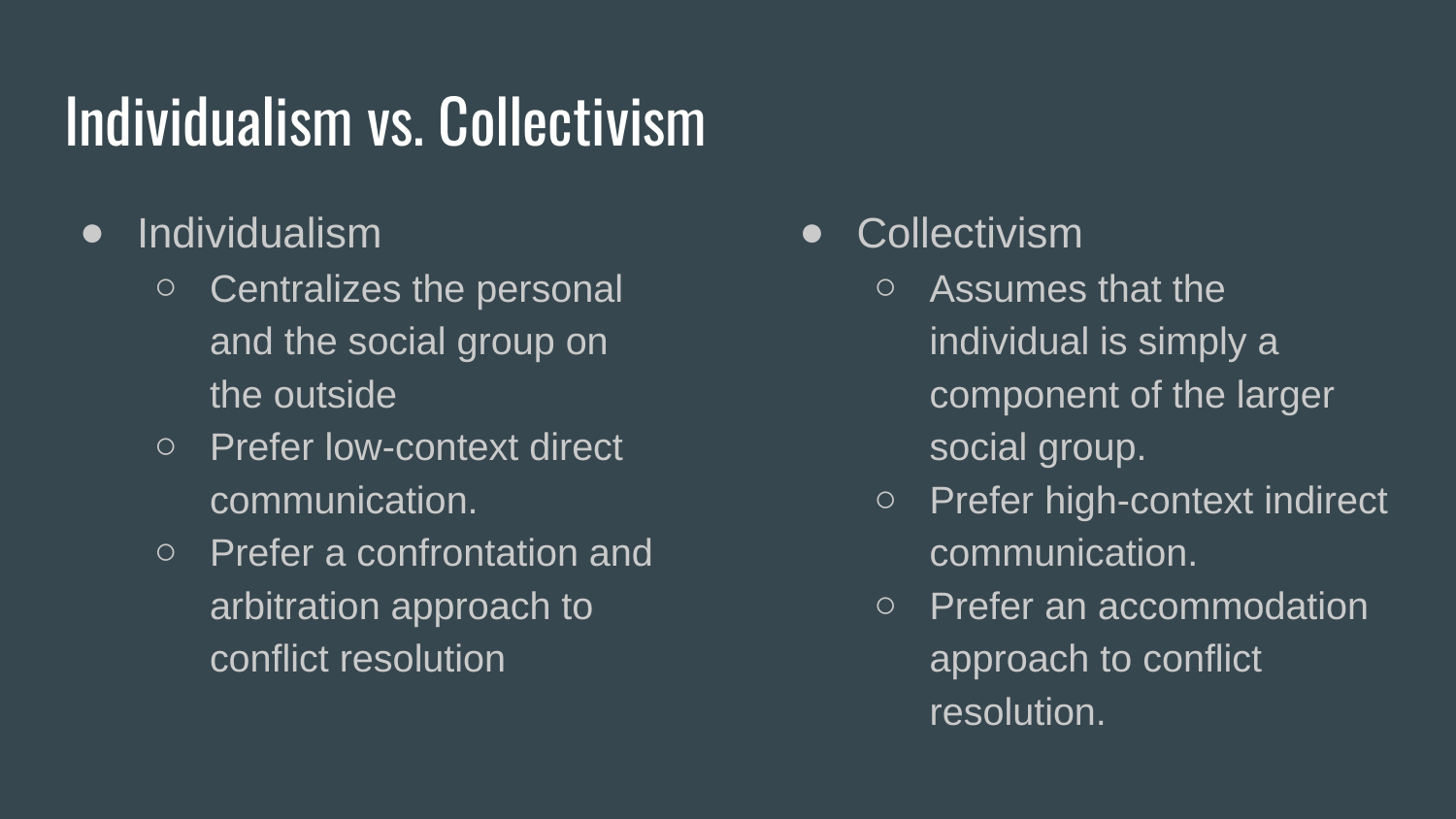

# Individualism vs. Collectivism
Individualism
Centralizes the personal and the social group on the outside
Prefer low-context direct communication.
Prefer a confrontation and arbitration approach to conflict resolution
Collectivism
Assumes that the individual is simply a component of the larger social group.
Prefer high-context indirect communication.
Prefer an accommodation approach to conflict resolution.